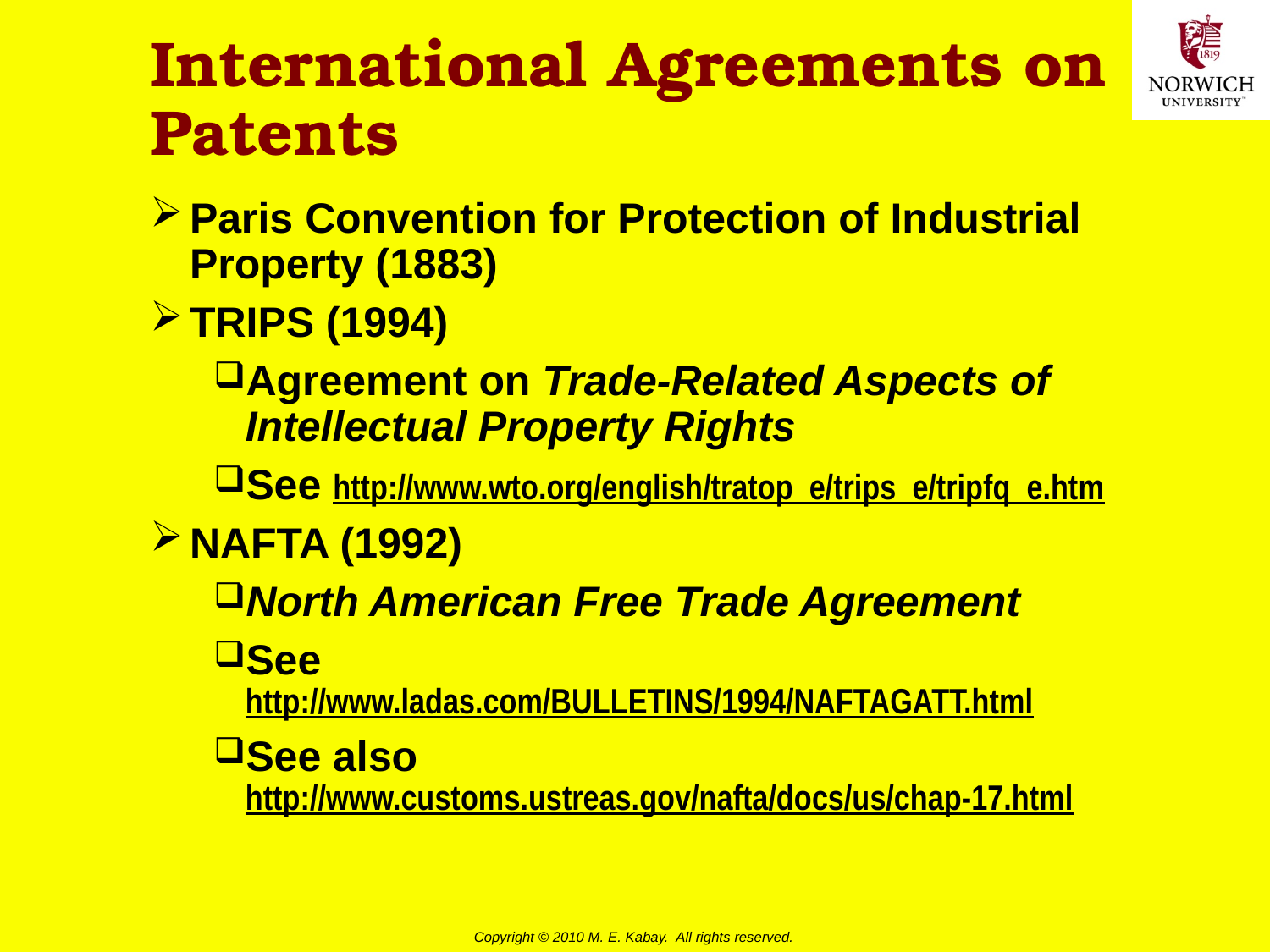

# International Agreements on Patents
Paris Convention for Protection of Industrial Property (1883)
TRIPS (1994)
Agreement on Trade-Related Aspects of Intellectual Property Rights
See http://www.wto.org/english/tratop_e/trips_e/tripfq_e.htm
NAFTA (1992)
North American Free Trade Agreement
See http://www.ladas.com/BULLETINS/1994/NAFTAGATT.html
See also http://www.customs.ustreas.gov/nafta/docs/us/chap-17.html